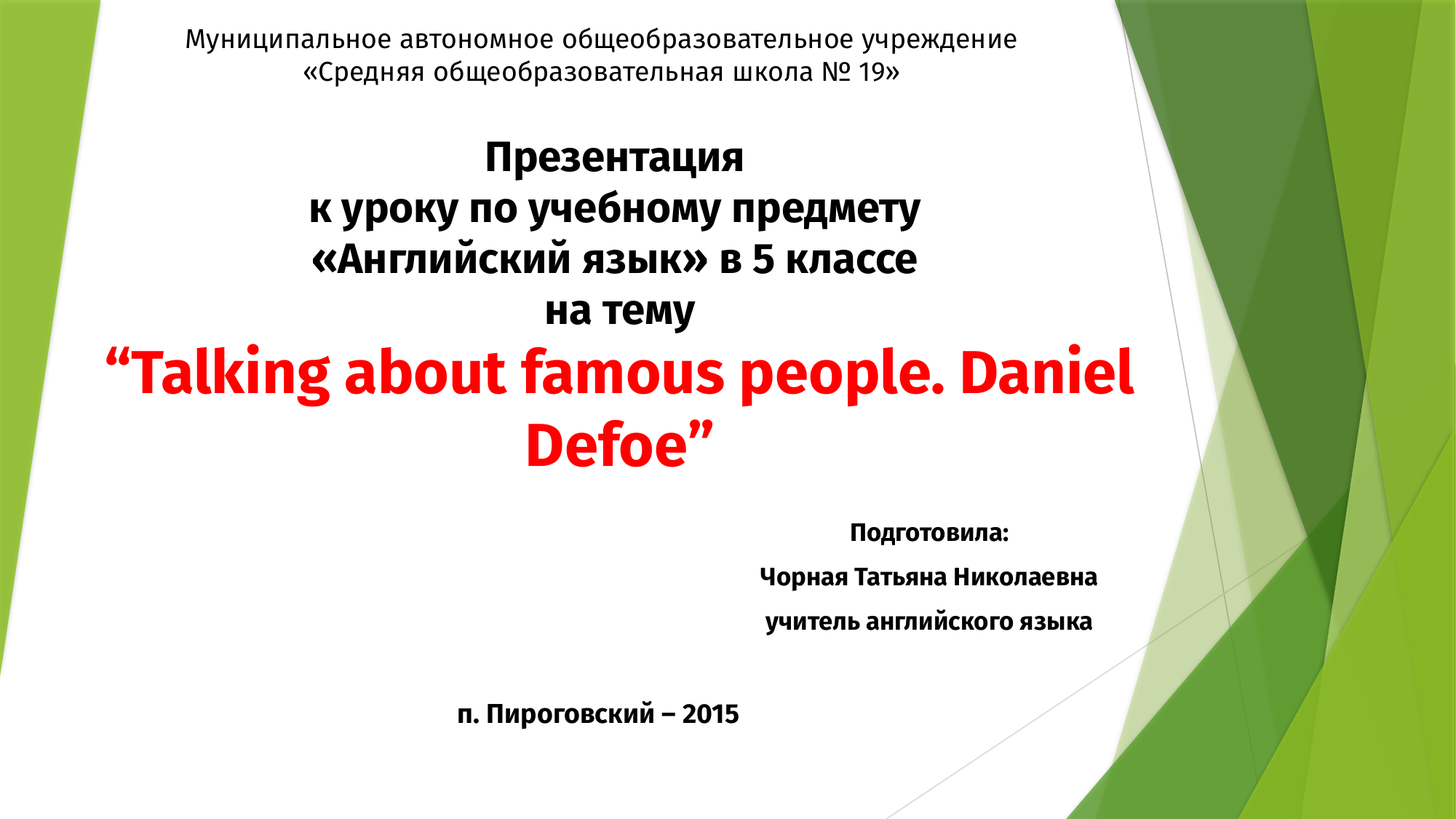

Муниципальное автономное общеобразовательное учреждение «Средняя общеобразовательная школа № 19»
# Презентация к уроку по учебному предмету «Английский язык» в 5 классе на тему “Talking about famous people. Daniel Defoe”
Подготовила:
Чорная Татьяна Николаевна
учитель английского языка
п. Пироговский – 2015